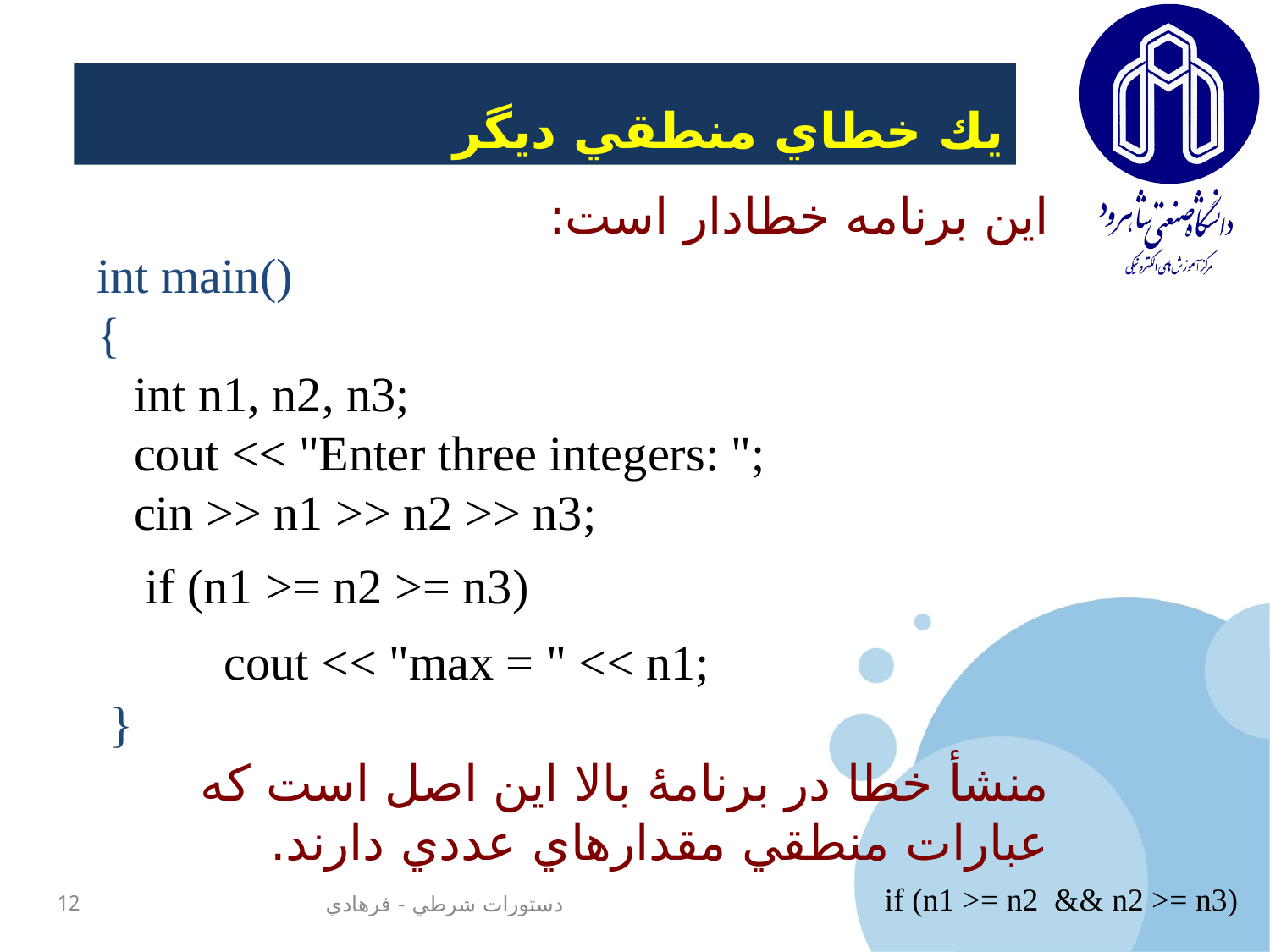

يك خطاي منطقي ديگر
اين برنامه خطادار است:
int main()
{
   int n1, n2, n3;
   cout << "Enter three integers: ";
   cin >> n1 >> n2 >> n3;
   if (n1 >= n2 >= n3)
	cout << "max = " << n1;
 }
منشأ خطا در برنامۀ بالا اين اصل است كه عبارات منطقي مقدارهاي عددي دارند.

if (n1 >= n2  && n2 >= n3)
12
دستورات شرطي - فرهادي